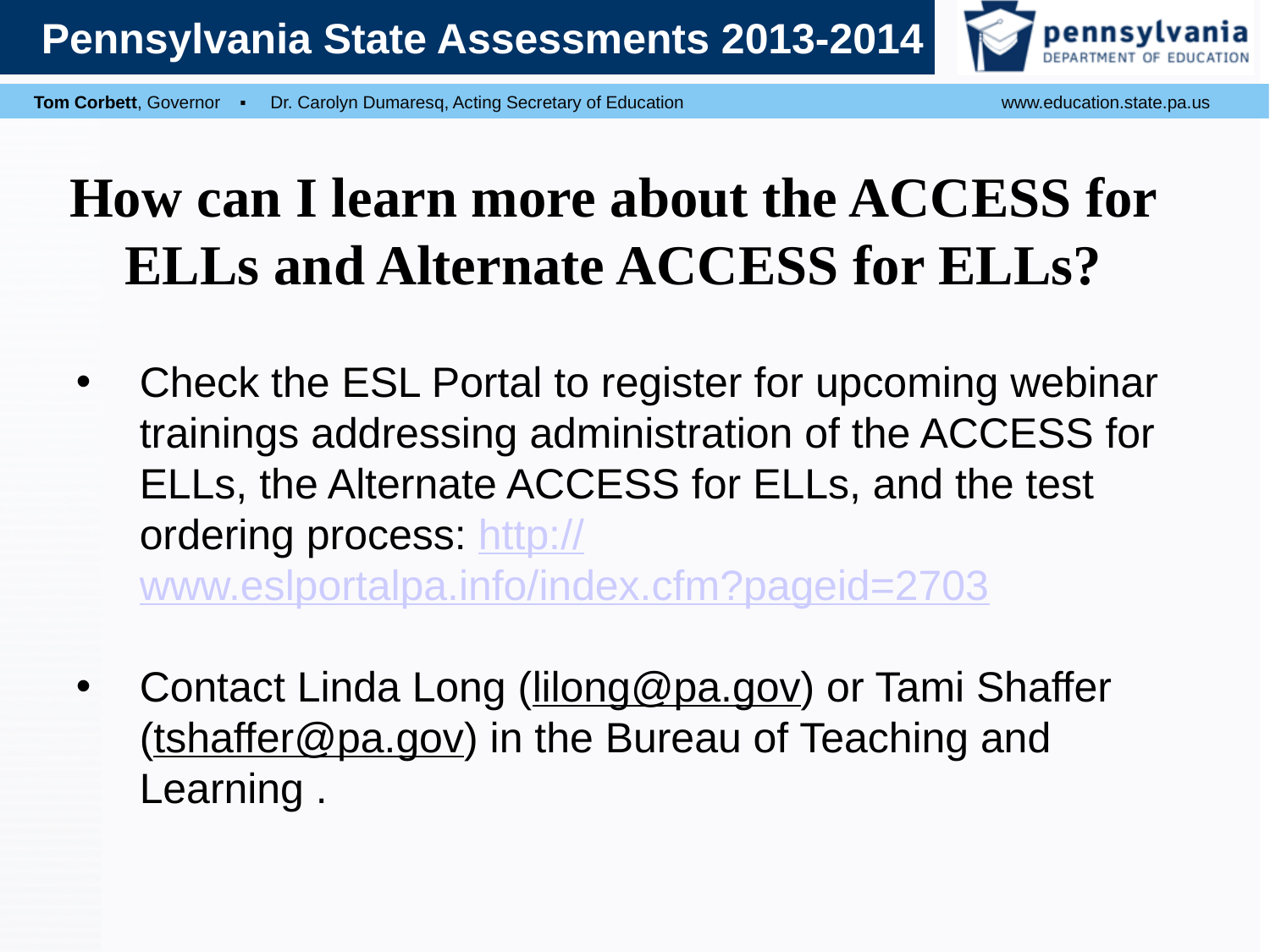

# How can I learn more about the ACCESS for ELLs and Alternate ACCESS for ELLs?
Check the ESL Portal to register for upcoming webinar trainings addressing administration of the ACCESS for ELLs, the Alternate ACCESS for ELLs, and the test ordering process: http://www.eslportalpa.info/index.cfm?pageid=2703

Contact Linda Long (lilong@pa.gov) or Tami Shaffer (tshaffer@pa.gov) in the Bureau of Teaching and Learning .